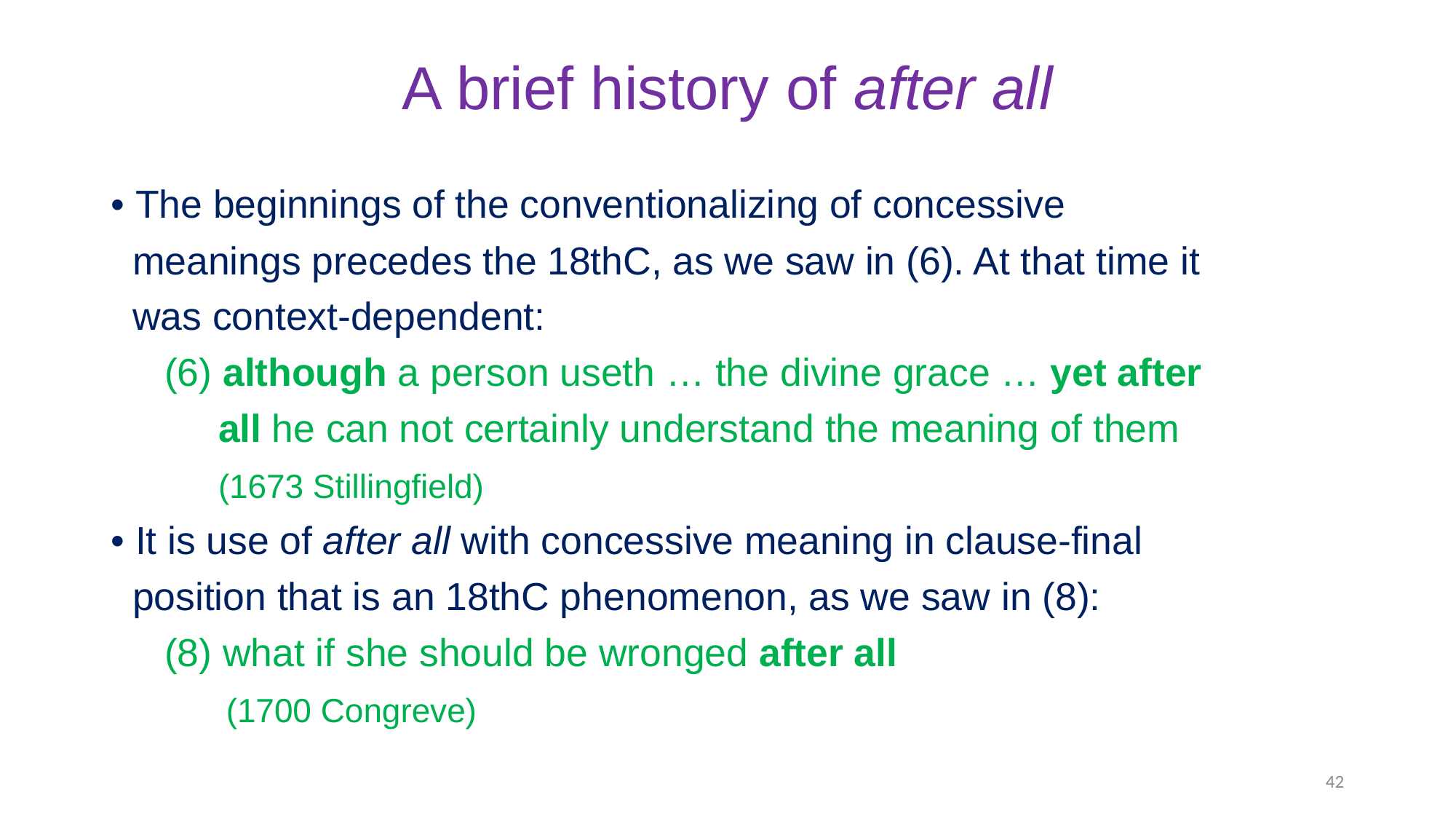

# A brief history of after all
• The beginnings of the conventionalizing of concessive
  meanings precedes the 18thC, as we saw in (6). At that time it
  was context-dependent:
     (6) although a person useth … the divine grace … yet after
          all he can not certainly understand the meaning of them
          (1673 Stillingfield)
• It is use of after all with concessive meaning in clause-final
  position that is an 18thC phenomenon, as we saw in (8):
     (8) what if she should be wronged after all
           (1700 Congreve)

42